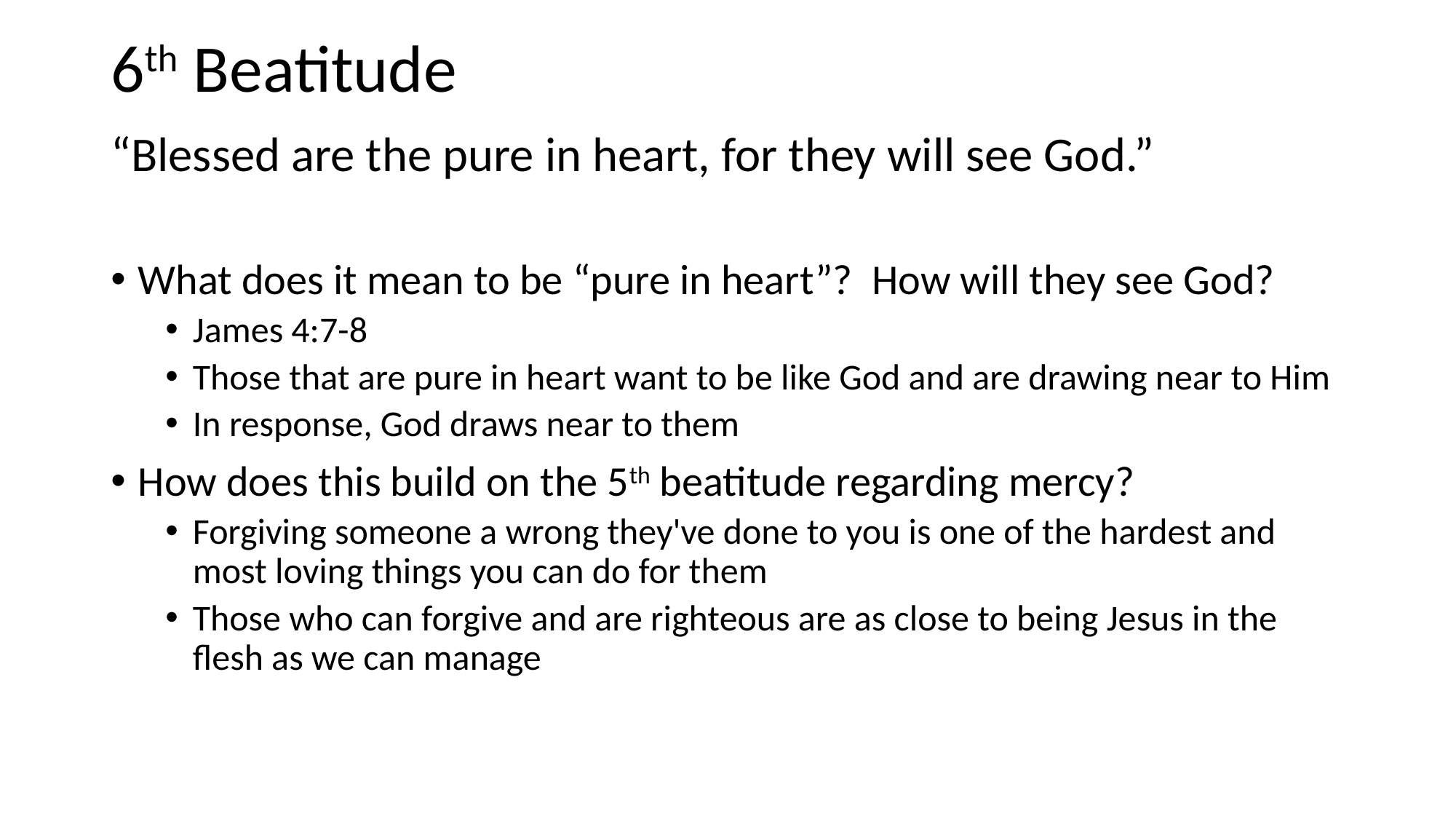

# 6th Beatitude
“Blessed are the pure in heart, for they will see God.”

What does it mean to be “pure in heart”?  How will they see God?
James 4:7-8
Those that are pure in heart want to be like God and are drawing near to Him
In response, God draws near to them
How does this build on the 5th beatitude regarding mercy?
Forgiving someone a wrong they've done to you is one of the hardest and most loving things you can do for them
Those who can forgive and are righteous are as close to being Jesus in the flesh as we can manage